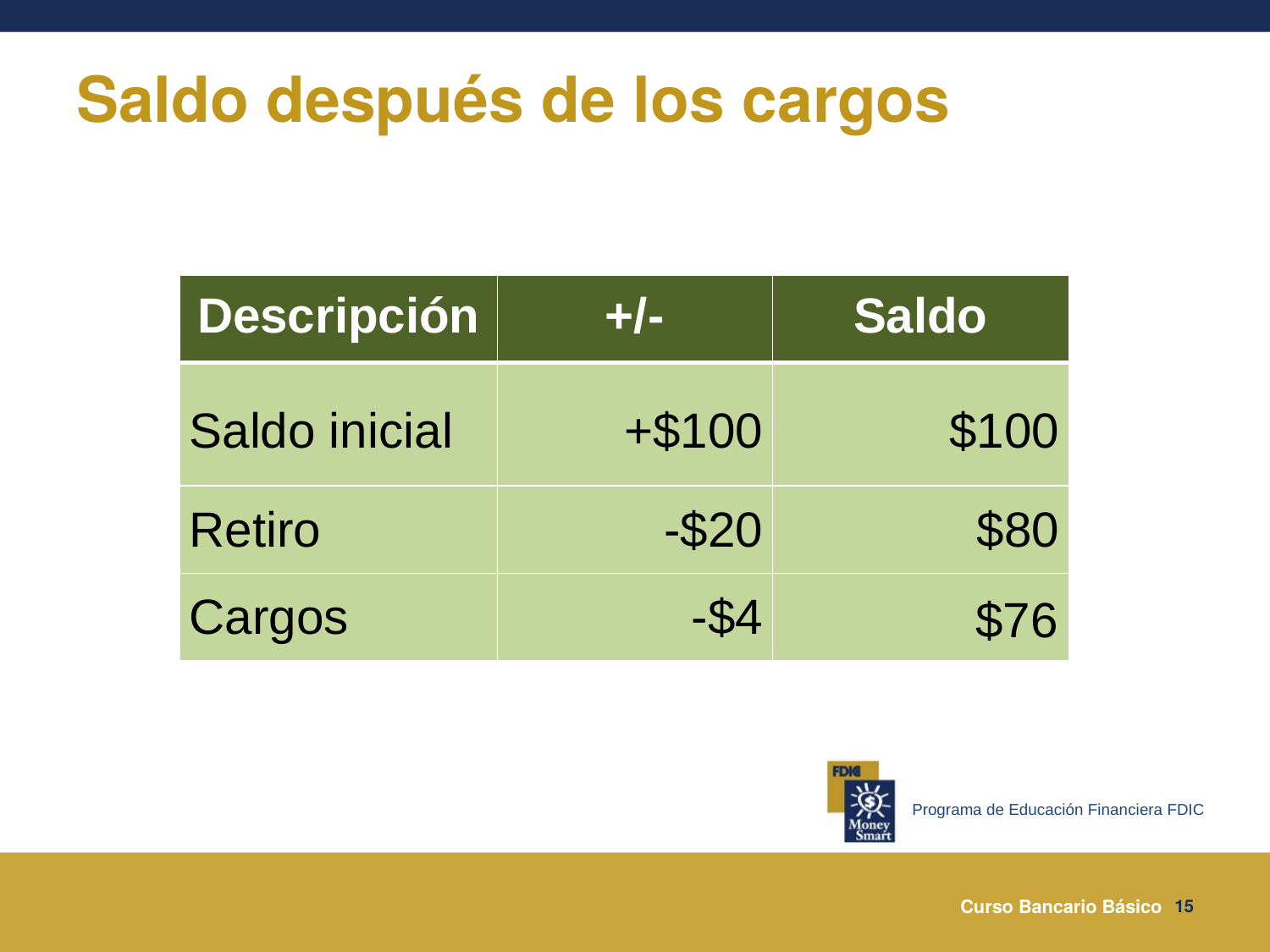

# Saldo después de los cargos
| Descripción | +/- | Saldo |
| --- | --- | --- |
| Saldo inicial | +$100 | $100 |
| Retiro | -$20 | $80 |
| Cargos | -$4 |  |
  $76